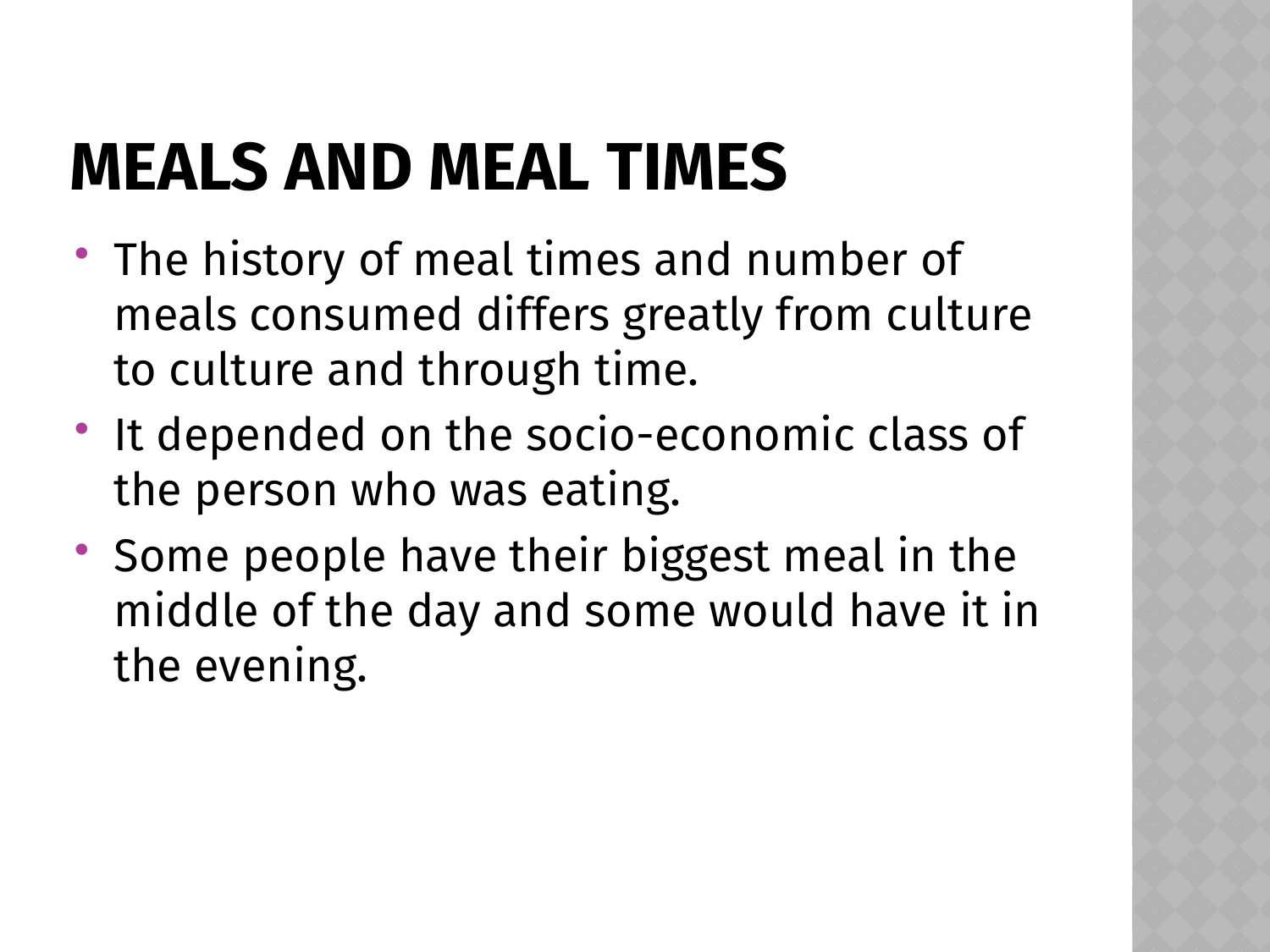

# Meals and meal times
The history of meal times and number of meals consumed differs greatly from culture to culture and through time.
It depended on the socio-economic class of the person who was eating.
Some people have their biggest meal in the middle of the day and some would have it in the evening.